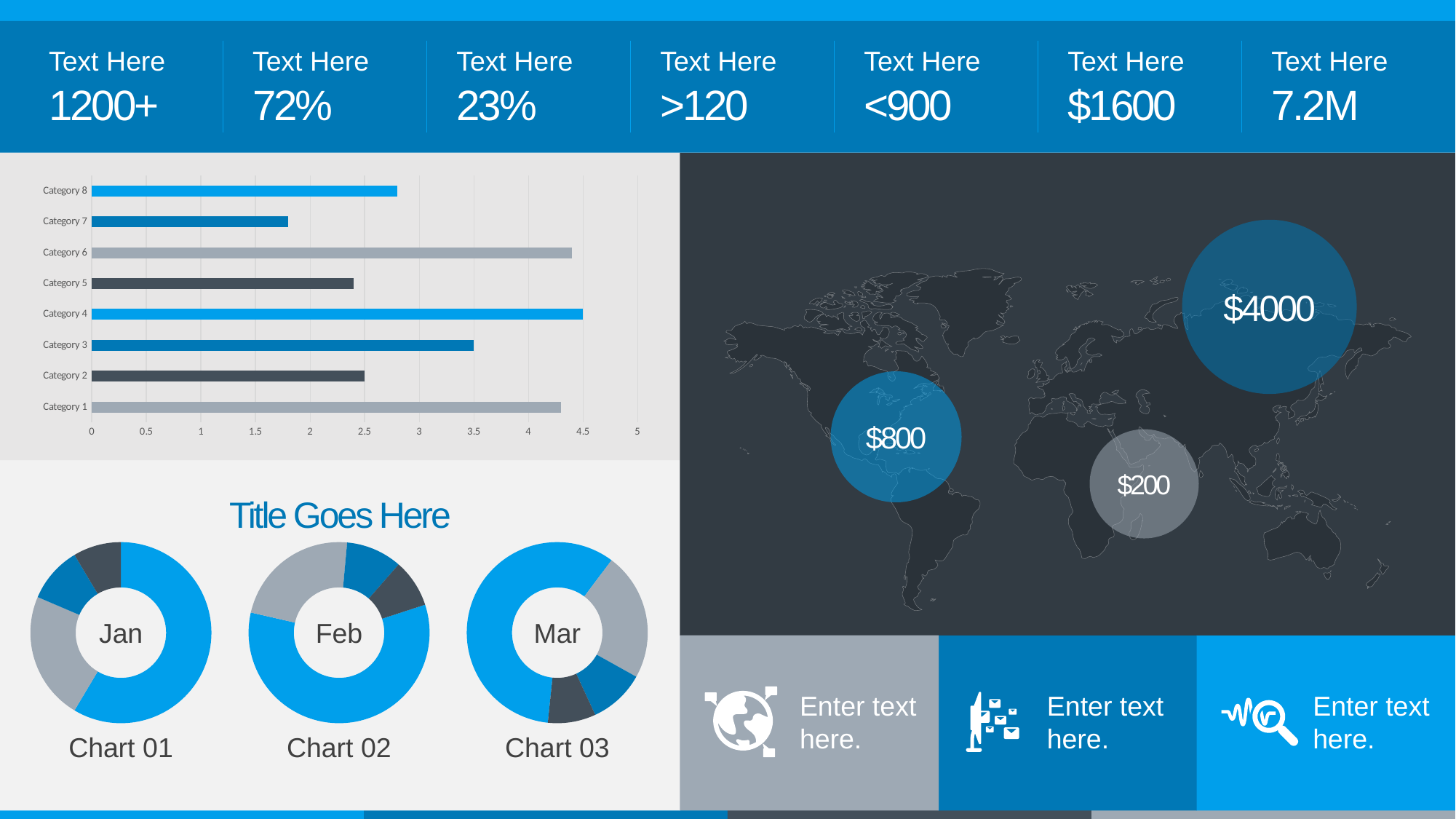

Text Here
1200+
Text Here
72%
Text Here
23%
Text Here
>120
Text Here
<900
Text Here
$1600
Text Here
7.2M

### Chart

| Category | Series 1 |
|---|---|
| Category 1 | 4.3 |
| Category 2 | 2.5 |
| Category 3 | 3.5 |
| Category 4 | 4.5 |
| Category 5 | 2.4 |
|  Category 6 | 4.4 |
| Category 7 | 1.8 |
| Category 8 | 2.8 |
$4000

$800
$200

Title Goes Here

### Chart

| Category | Sales |
|---|---|
| 1st Qtr | 8.2 |
| 2nd Qtr | 3.2 |
| 3rd Qtr | 1.4 |
| 4th Qtr | 1.2 |

### Chart

| Category | Sales |
|---|---|
| 1st Qtr | 8.2 |
| 2nd Qtr | 3.2 |
| 3rd Qtr | 1.4 |
| 4th Qtr | 1.2 |

### Chart

| Category | Sales |
|---|---|
| 1st Qtr | 8.2 |
| 2nd Qtr | 3.2 |
| 3rd Qtr | 1.4 |
| 4th Qtr | 1.2 |
Jan
Feb
Mar

Enter text here.
Enter text here.
Enter text here.

Chart 01
Chart 02
Chart 03